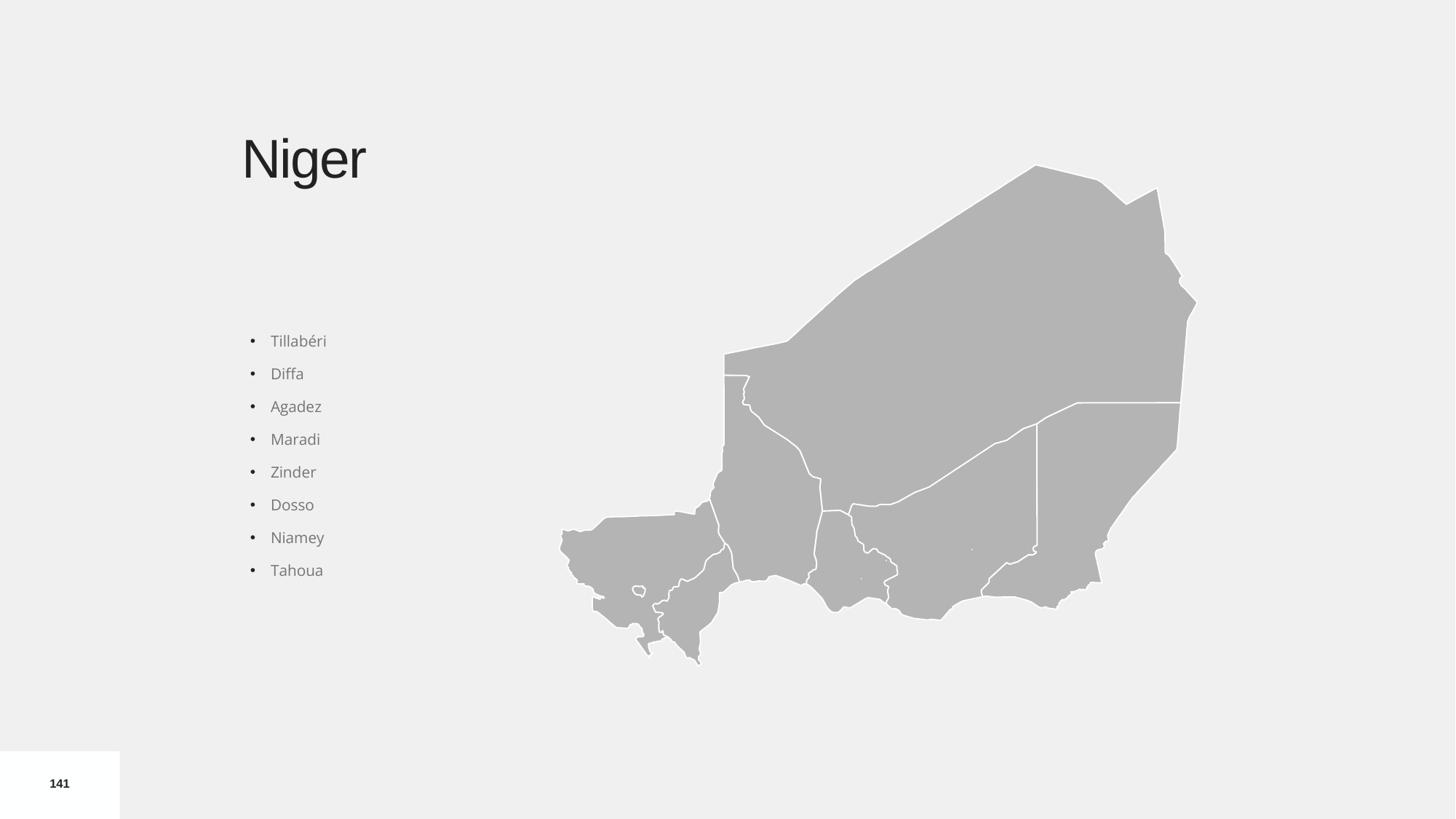

# Niger

Tillabéri
Diffa
Agadez
Maradi
Zinder
Dosso
Niamey
Tahoua